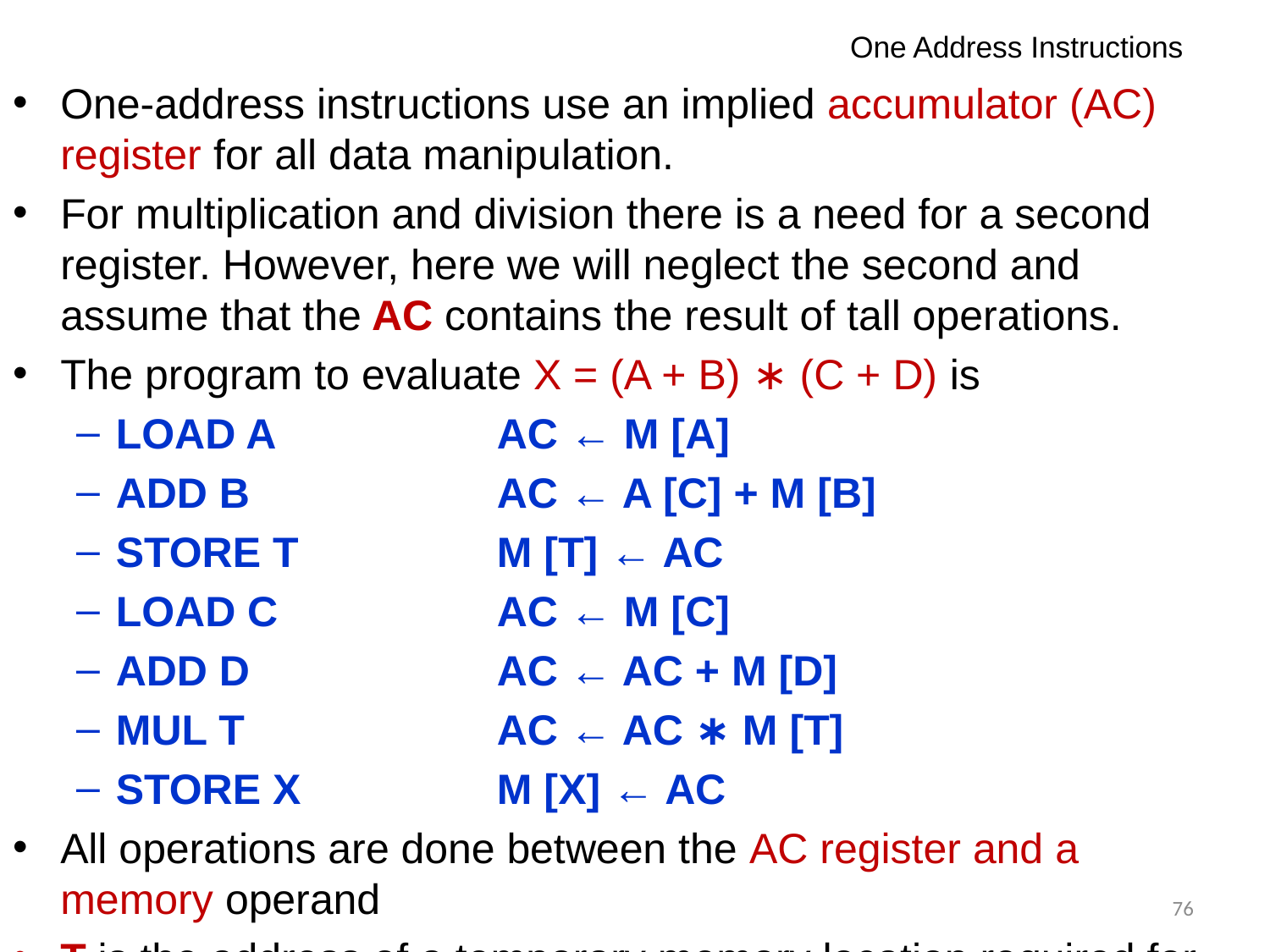

# One Address Instructions
One-address instructions use an implied accumulator (AC) register for all data manipulation.
For multiplication and division there is a need for a second register. However, here we will neglect the second and assume that the AC contains the result of tall operations.
The program to evaluate X = (A + B) ∗ (C + D) is
LOAD A 		AC ← M [A]
ADD B 		AC ← A [C] + M [B]
STORE T 		M [T] ← AC
LOAD C 		AC ← M [C]
ADD D 		AC ← AC + M [D]
MUL T 		AC ← AC ∗ M [T]
STORE X 		M [X] ← AC
All operations are done between the AC register and a memory operand
T is the address of a temporary memory location required for storing the intermediate result.
76